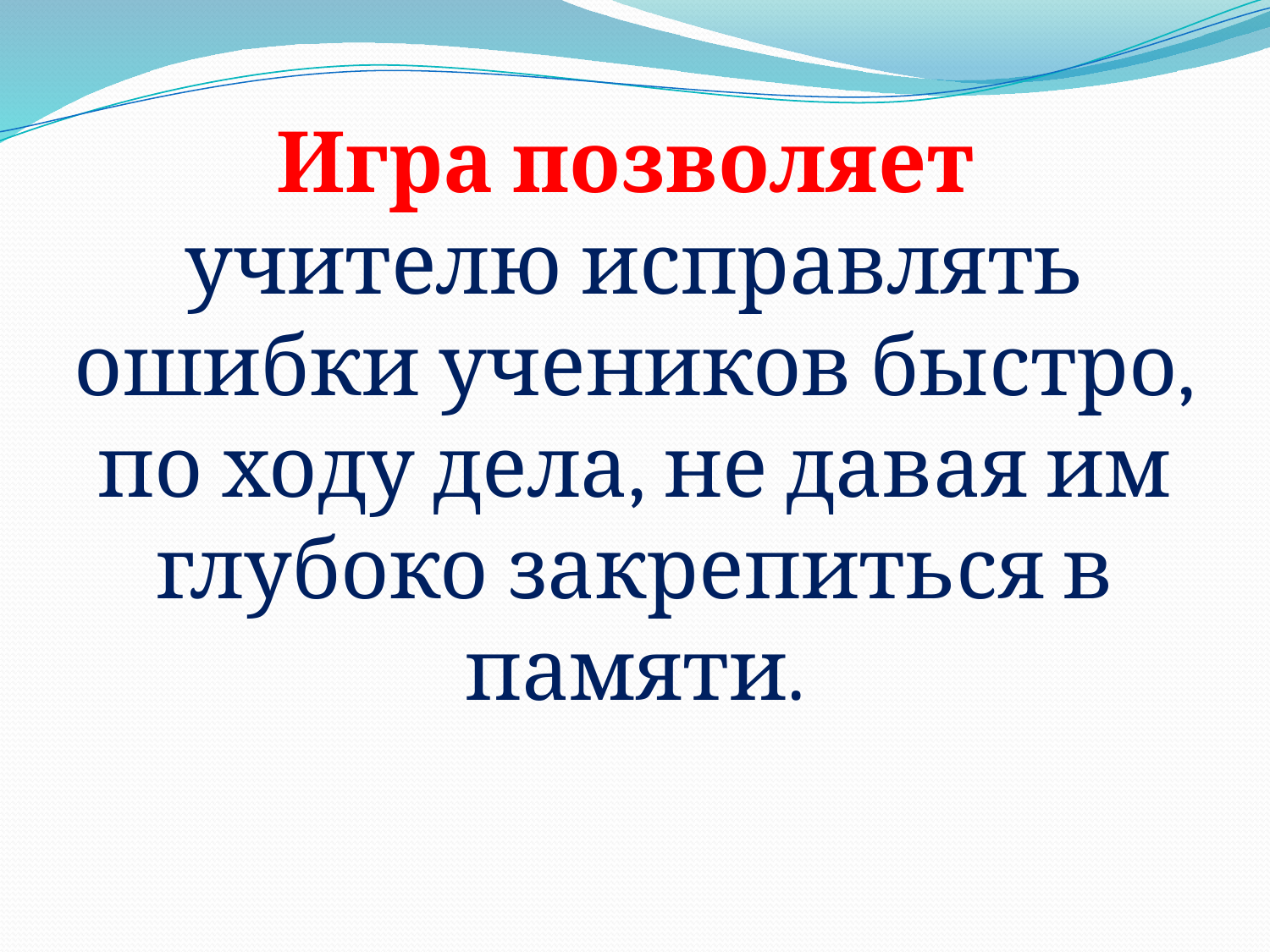

# Игра позволяет учителю исправлять ошибки учеников быстро, по ходу дела, не давая им глубоко закрепиться в памяти.